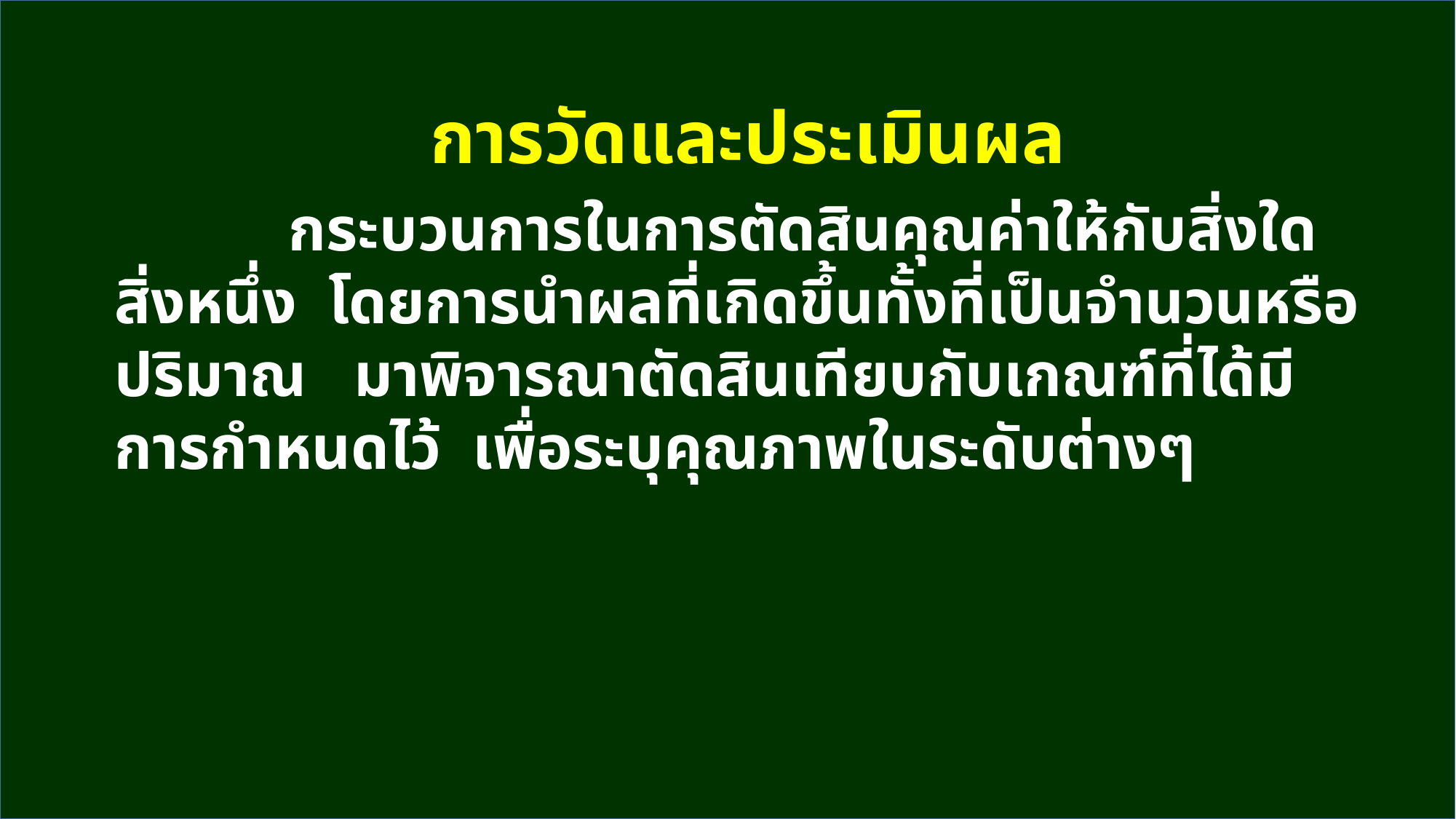

การวัดและประเมินผล
           กระบวนการในการตัดสินคุณค่าให้กับสิ่งใดสิ่งหนึ่ง  โดยการนำผลที่เกิดขึ้นทั้งที่เป็นจำนวนหรือปริมาณ   มาพิจารณาตัดสินเทียบกับเกณฑ์ที่ได้มีการกำหนดไว้  เพื่อระบุคุณภาพในระดับต่างๆ